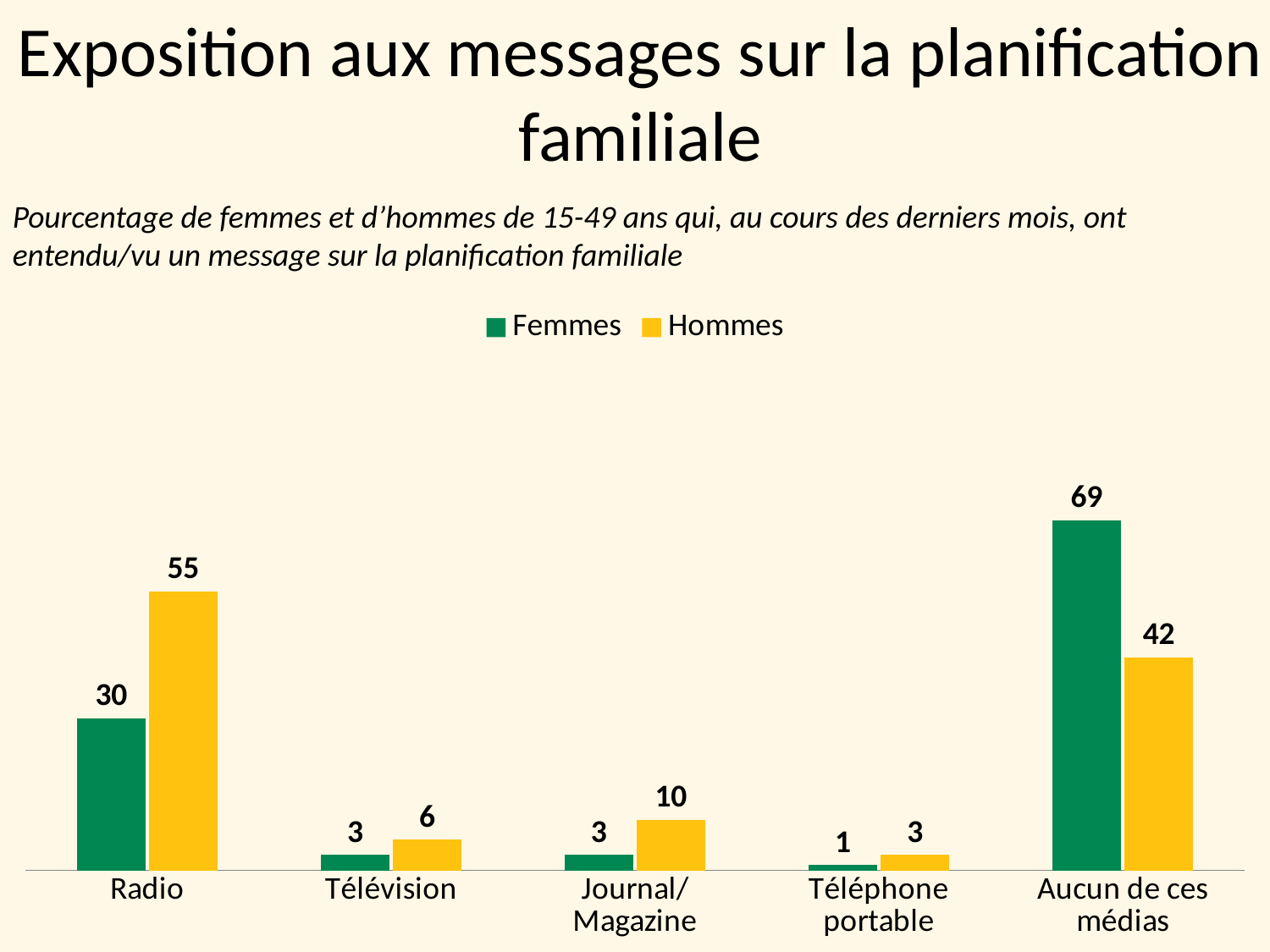

Exposition aux messages sur la planification familiale
Pourcentage de femmes et d’hommes de 15-49 ans qui, au cours des derniers mois, ont entendu/vu un message sur la planification familiale

### Chart

| Category | Femmes | Hommes |
|---|---|---|
| Radio | 30.0 | 55.0 |
| Télévision | 3.0 | 6.0 |
| Journal/ Magazine | 3.0 | 10.0 |
| Téléphone portable | 1.0 | 3.0 |
| Aucun de ces médias | 69.0 | 42.0 |